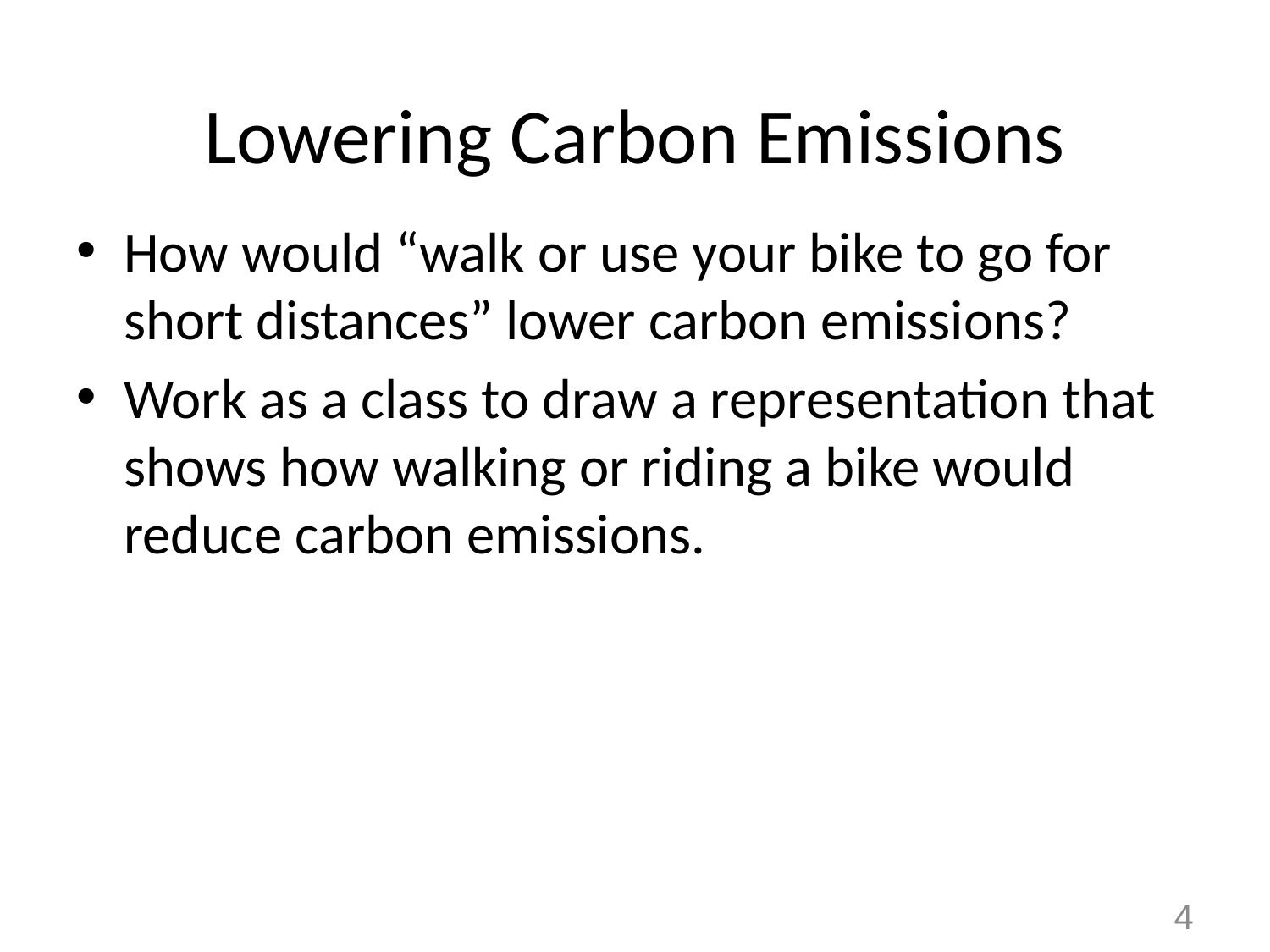

# Lowering Carbon Emissions
How would “walk or use your bike to go for short distances” lower carbon emissions?
Work as a class to draw a representation that shows how walking or riding a bike would reduce carbon emissions.
4